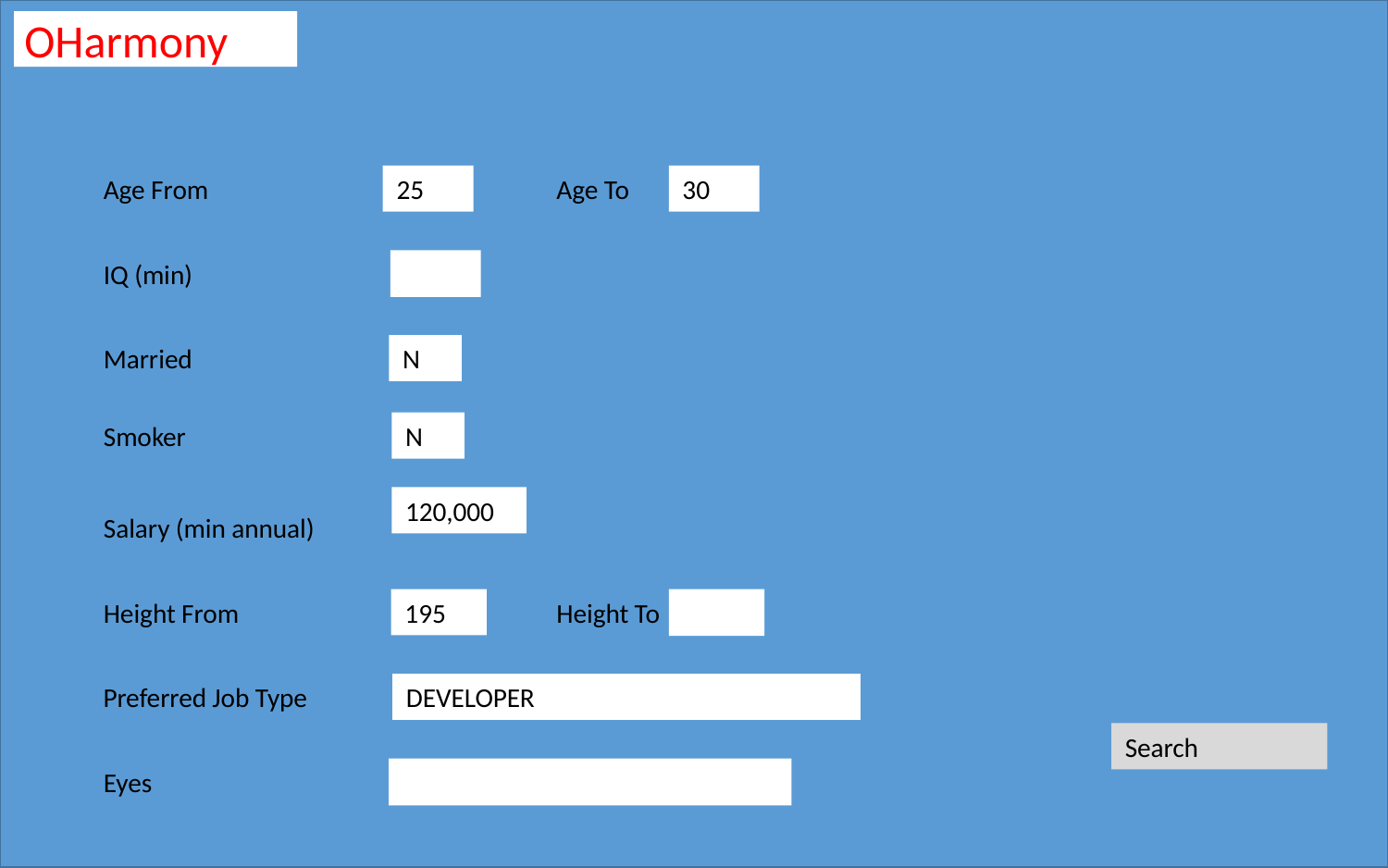

OHarmony
Age From
25
Age To
30

IQ (min)

Married
N
Smoker
N
120,000
Salary (min annual)
Height From
195
Height To

Preferred Job Type
DEVELOPER
Search
Eyes